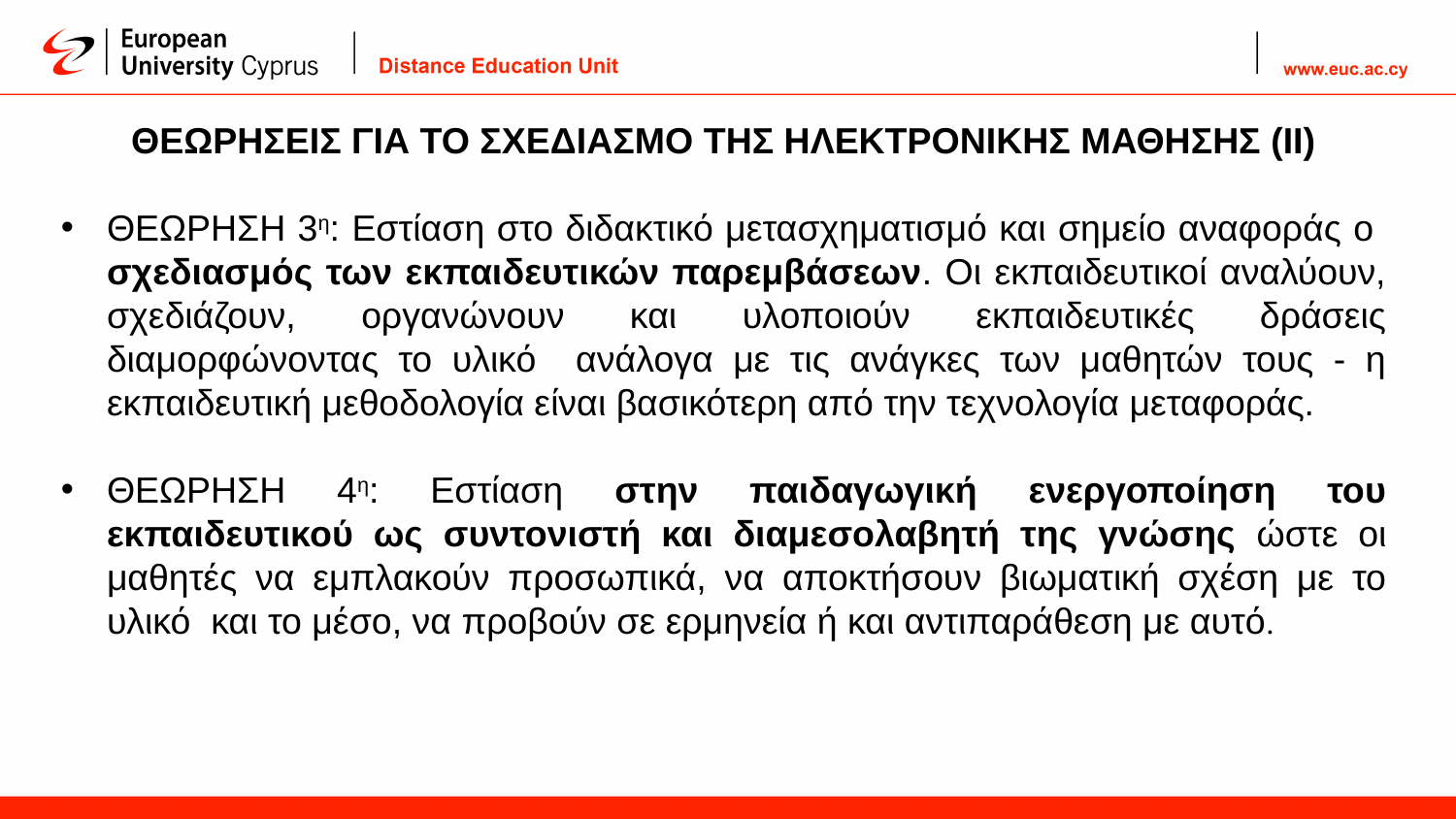

ΘΕΩΡΗΣΕΙΣ ΓΙΑ ΤΟ ΣΧΕΔΙΑΣΜΟ ΤΗΣ ΗΛΕΚΤΡΟΝΙΚΗΣ ΜΑΘΗΣΗΣ (ΙΙ)

ΘΕΩΡΗΣΗ 3η: Εστίαση στο διδακτικό μετασχηματισμό και σημείο αναφοράς ο  σχεδιασμός των εκπαιδευτικών παρεμβάσεων. Οι εκπαιδευτικοί αναλύουν, σχεδιάζουν, οργανώνουν και υλοποιούν εκπαιδευτικές δράσεις διαμορφώνοντας το υλικό  ανάλογα με τις ανάγκες των μαθητών τους - η εκπαιδευτική μεθοδολογία είναι βασικότερη από την τεχνολογία μεταφοράς.

ΘΕΩΡΗΣΗ 4η: Εστίαση στην παιδαγωγική ενεργοποίηση του εκπαιδευτικού ως συντονιστή και διαμεσολαβητή της γνώσης ώστε οι μαθητές να εμπλακούν προσωπικά, να αποκτήσουν βιωματική σχέση με το υλικό  και το μέσο, να προβούν σε ερμηνεία ή και αντιπαράθεση με αυτό.